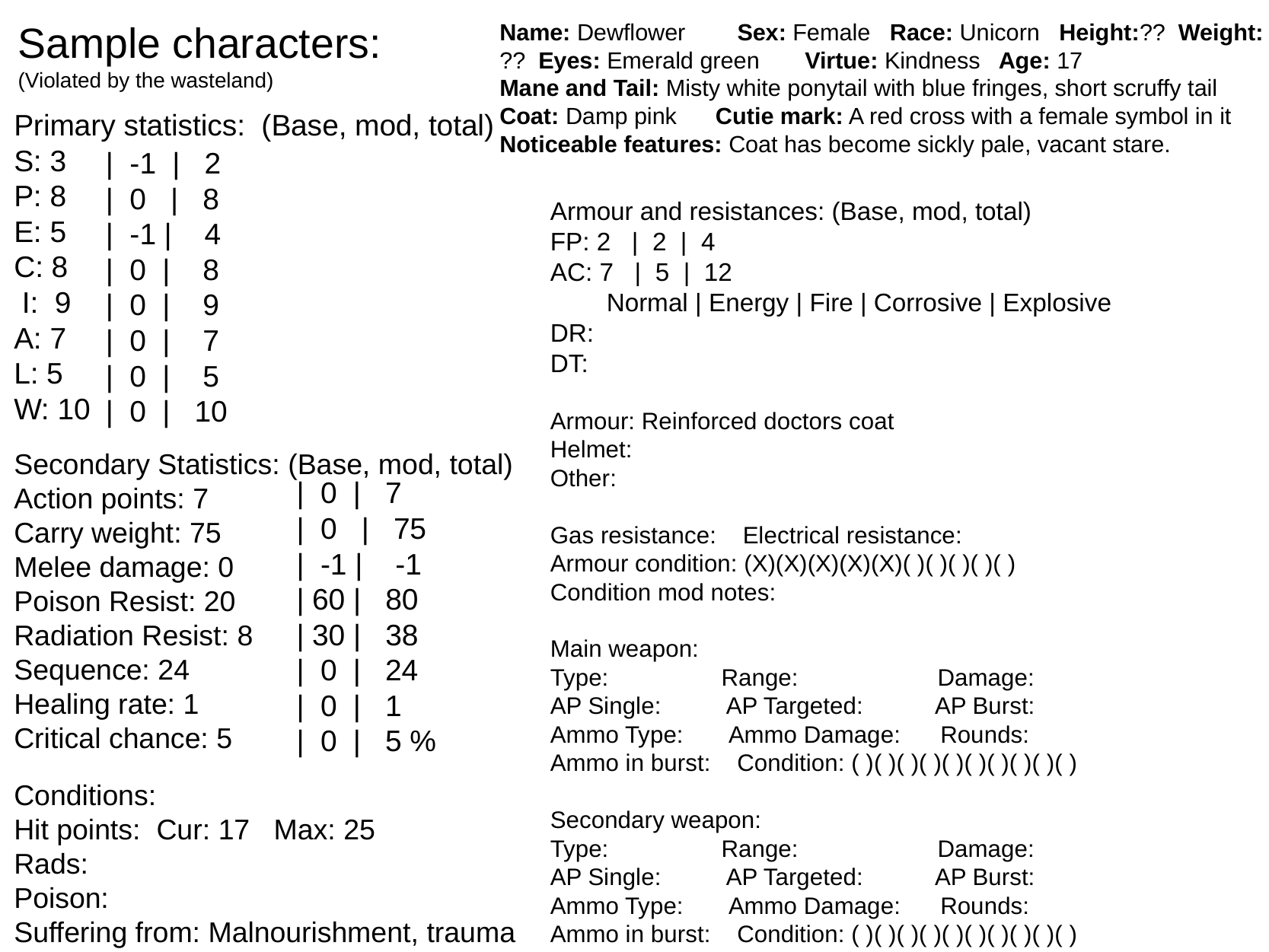

Sample characters:
(Violated by the wasteland)
Name: Dewflower        Sex: Female   Race: Unicorn   Height:??  Weight: ??  Eyes: Emerald green       Virtue: Kindness   Age: 17
Mane and Tail: Misty white ponytail with blue fringes, short scruffy tail Coat: Damp pink      Cutie mark: A red cross with a female symbol in it
Noticeable features: Coat has become sickly pale, vacant stare.
Primary statistics:  (Base, mod, total)
S: 3
P: 8
E: 5
C: 8
 I:  9
A: 7
L: 5
W: 10

Secondary Statistics: (Base, mod, total)
Action points: 7
Carry weight: 75
Melee damage: 0
Poison Resist: 20
Radiation Resist: 8
Sequence: 24
Healing rate: 1
Critical chance: 5

Conditions:
Hit points:  Cur: 17   Max: 25
Rads:
Poison:
Suffering from: Malnourishment, trauma
|  -1  |   2
|  0   |   8
|  -1 |    4
|  0  |    8
|  0  |    9
|  0  |    7
|  0  |    5
|  0  |   10
Armour and resistances: (Base, mod, total)
FP: 2   |  2  |  4
AC: 7   |  5  |  12
        Normal | Energy | Fire | Corrosive | Explosive
DR:
DT:

Armour: Reinforced doctors coat
Helmet:
Other:

Gas resistance:    Electrical resistance:
Armour condition: (X)(X)(X)(X)(X)( )( )( )( )( )
Condition mod notes:

Main weapon:
Type:                 Range:                     Damage:
AP Single:          AP Targeted:           AP Burst:
Ammo Type:       Ammo Damage:      Rounds:
Ammo in burst:    Condition: ( )( )( )( )( )( )( )( )( )( )

Secondary weapon:
Type:                 Range:                     Damage:
AP Single:          AP Targeted:           AP Burst:
Ammo Type:       Ammo Damage:      Rounds:
Ammo in burst:    Condition: ( )( )( )( )( )( )( )( )( )( )
|  0  |   7
|  0   |   75
|  -1 |    -1
| 60 |   80
| 30 |   38
|  0  |   24
|  0  |   1
|  0  |   5 %